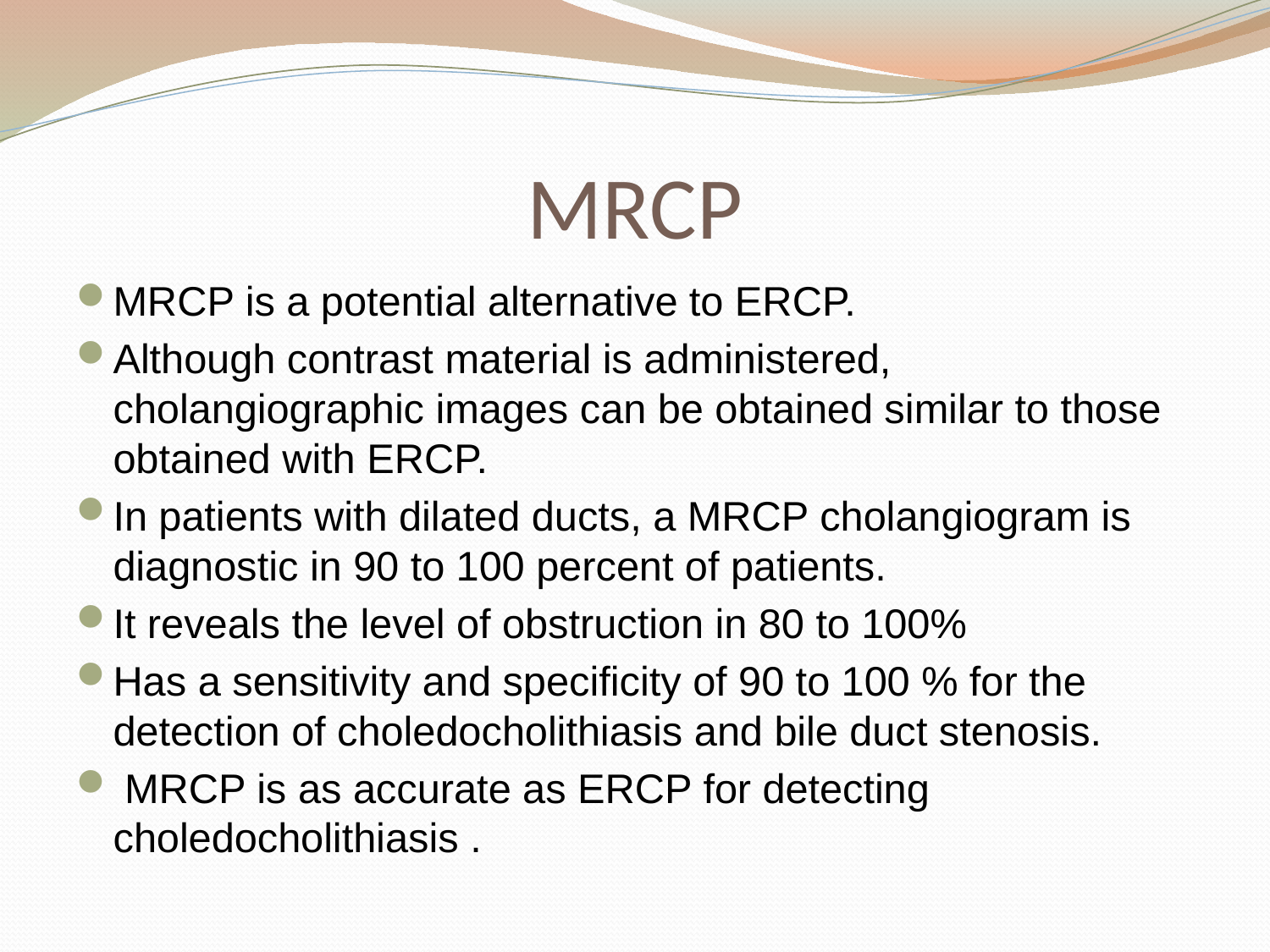

# MRCP
MRCP is a potential alternative to ERCP.
Although contrast material is administered, cholangiographic images can be obtained similar to those obtained with ERCP.
In patients with dilated ducts, a MRCP cholangiogram is diagnostic in 90 to 100 percent of patients.
It reveals the level of obstruction in 80 to 100%
Has a sensitivity and specificity of 90 to 100 % for the detection of choledocholithiasis and bile duct stenosis.
 MRCP is as accurate as ERCP for detecting choledocholithiasis .